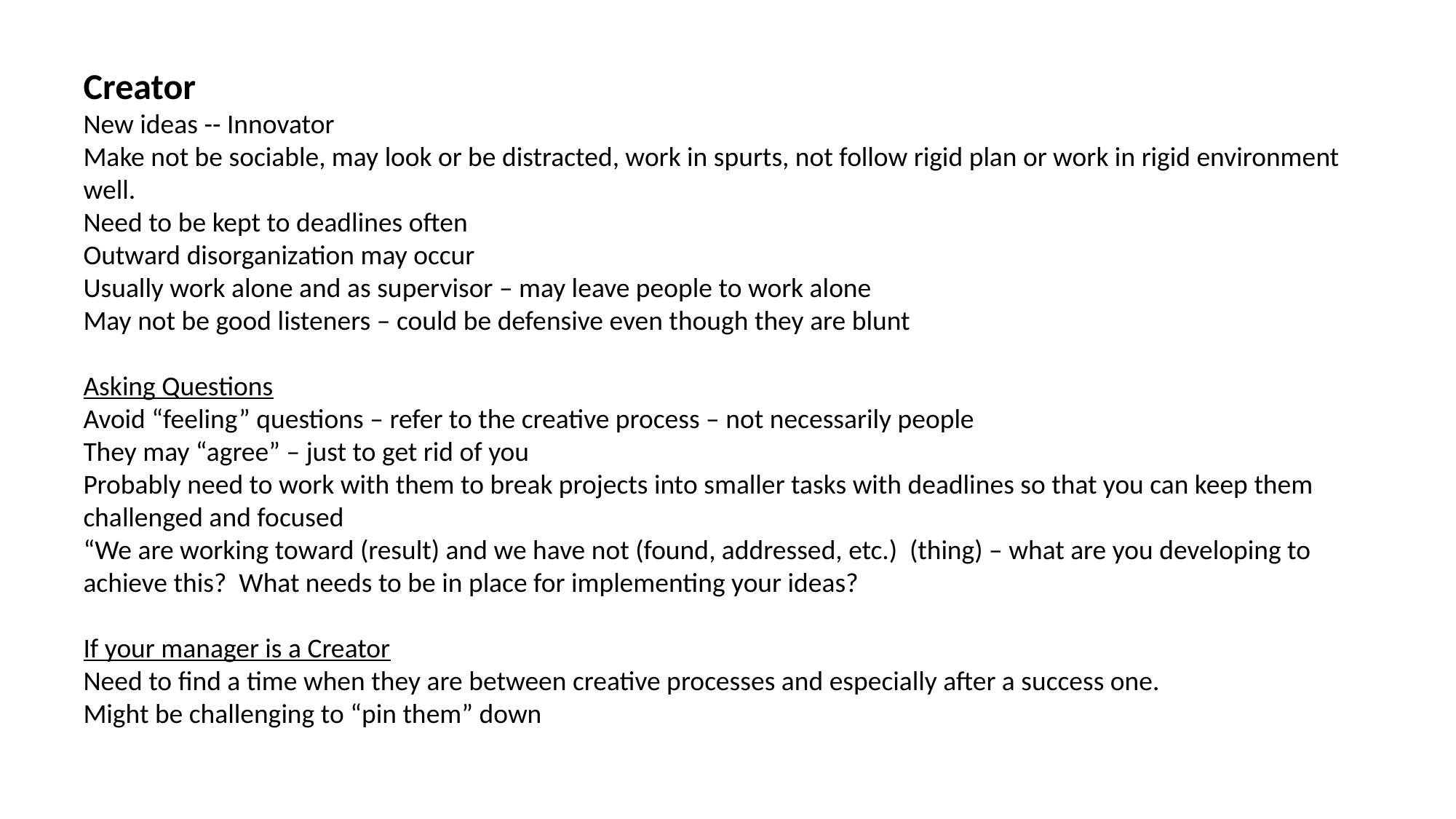

Creator
New ideas -- Innovator
Make not be sociable, may look or be distracted, work in spurts, not follow rigid plan or work in rigid environment well.
Need to be kept to deadlines often
Outward disorganization may occur
Usually work alone and as supervisor – may leave people to work alone
May not be good listeners – could be defensive even though they are blunt

Asking Questions
Avoid “feeling” questions – refer to the creative process – not necessarily people
They may “agree” – just to get rid of you
Probably need to work with them to break projects into smaller tasks with deadlines so that you can keep them challenged and focused
“We are working toward (result) and we have not (found, addressed, etc.)  (thing) – what are you developing to achieve this?  What needs to be in place for implementing your ideas?

If your manager is a Creator
Need to find a time when they are between creative processes and especially after a success one.
Might be challenging to “pin them” down